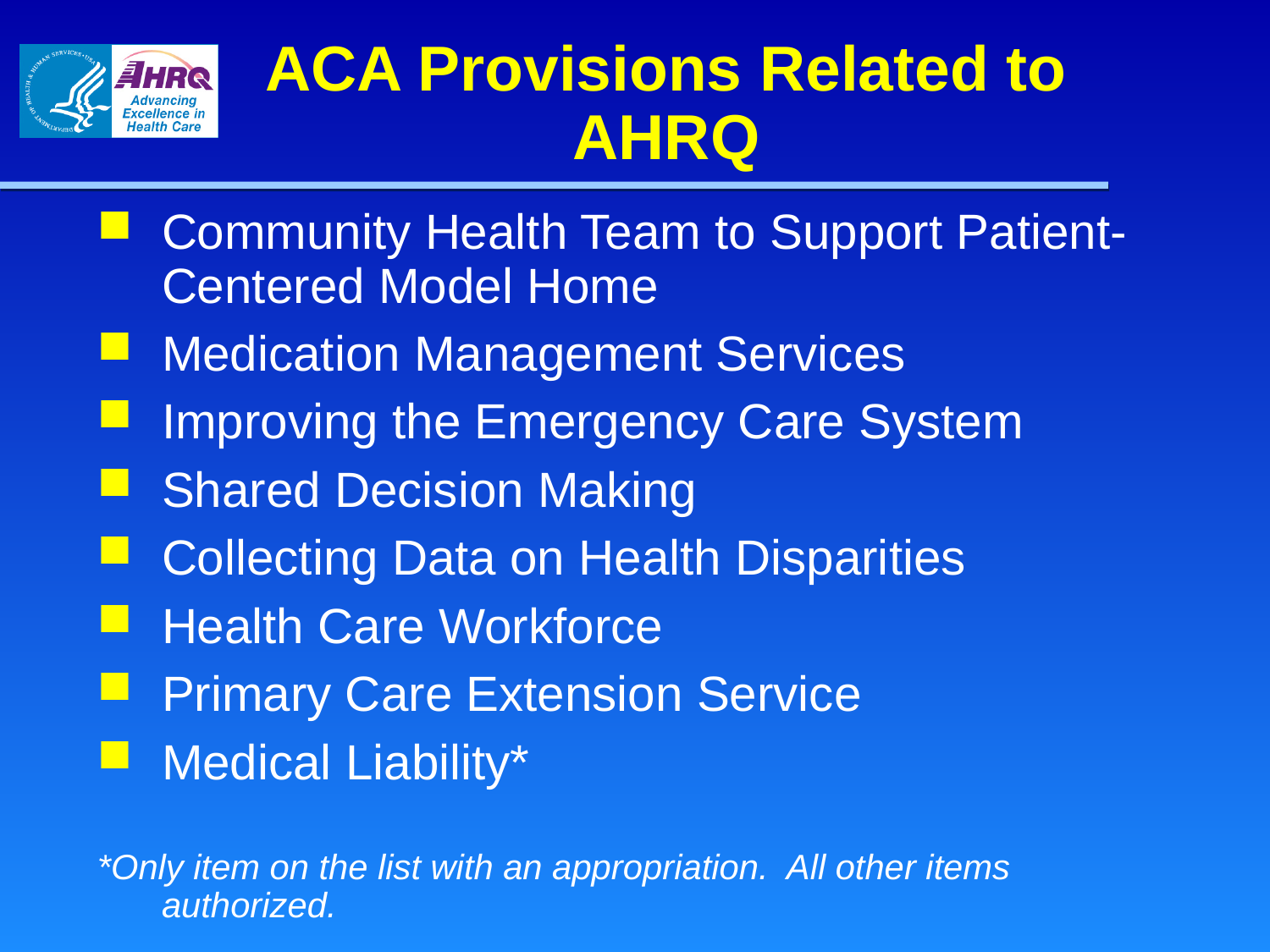

# ACA Provisions Related to AHRQ
Community Health Team to Support Patient-Centered Model Home
Medication Management Services
Improving the Emergency Care System
Shared Decision Making
Collecting Data on Health Disparities
Health Care Workforce
Primary Care Extension Service
Medical Liability*

*Only item on the list with an appropriation.  All other items authorized.